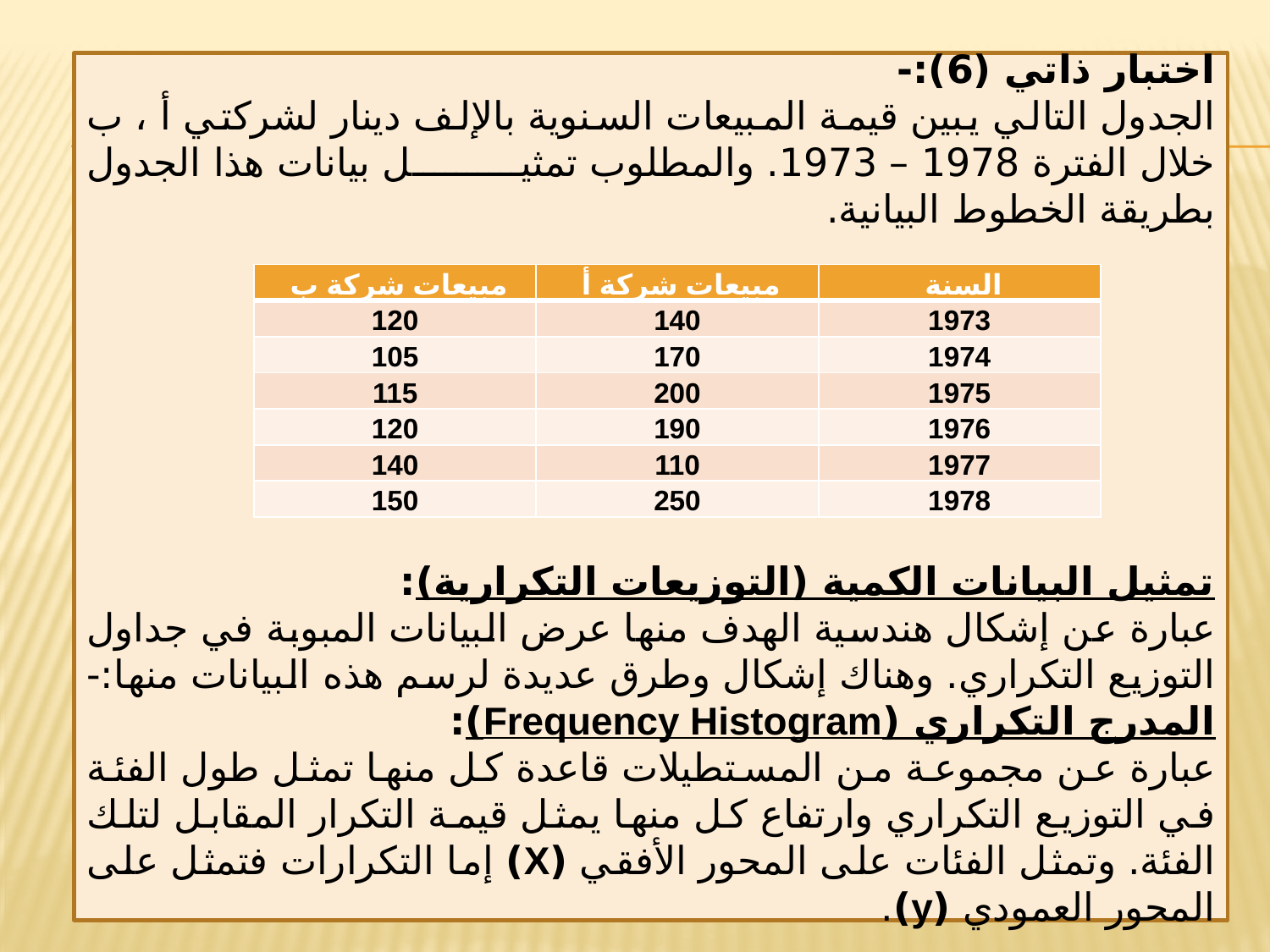

اختبار ذاتي (6):-
الجدول التالي يبين قيمة المبيعات السنوية بالإلف دينار لشركتي أ ، ب خلال الفترة 1978 – 1973. والمطلوب تمثيل بيانات هذا الجدول بطريقة الخطوط البيانية.

تمثيل البيانات الكمية (التوزيعات التكرارية):
	عبارة عن إشكال هندسية الهدف منها عرض البيانات المبوبة في جداول التوزيع التكراري. وهناك إشكال وطرق عديدة لرسم هذه البيانات منها:-
المدرج التكراري (Frequency Histogram):
	عبارة عن مجموعة من المستطيلات قاعدة كل منها تمثل طول الفئة في التوزيع التكراري وارتفاع كل منها يمثل قيمة التكرار المقابل لتلك الفئة. وتمثل الفئات على المحور الأفقي (X) إما التكرارات فتمثل على المحور العمودي (y).
| مبيعات شركة ب | مبيعات شركة أ | السنة |
| --- | --- | --- |
| 120 | 140 | 1973 |
| 105 | 170 | 1974 |
| 115 | 200 | 1975 |
| 120 | 190 | 1976 |
| 140 | 110 | 1977 |
| 150 | 250 | 1978 |